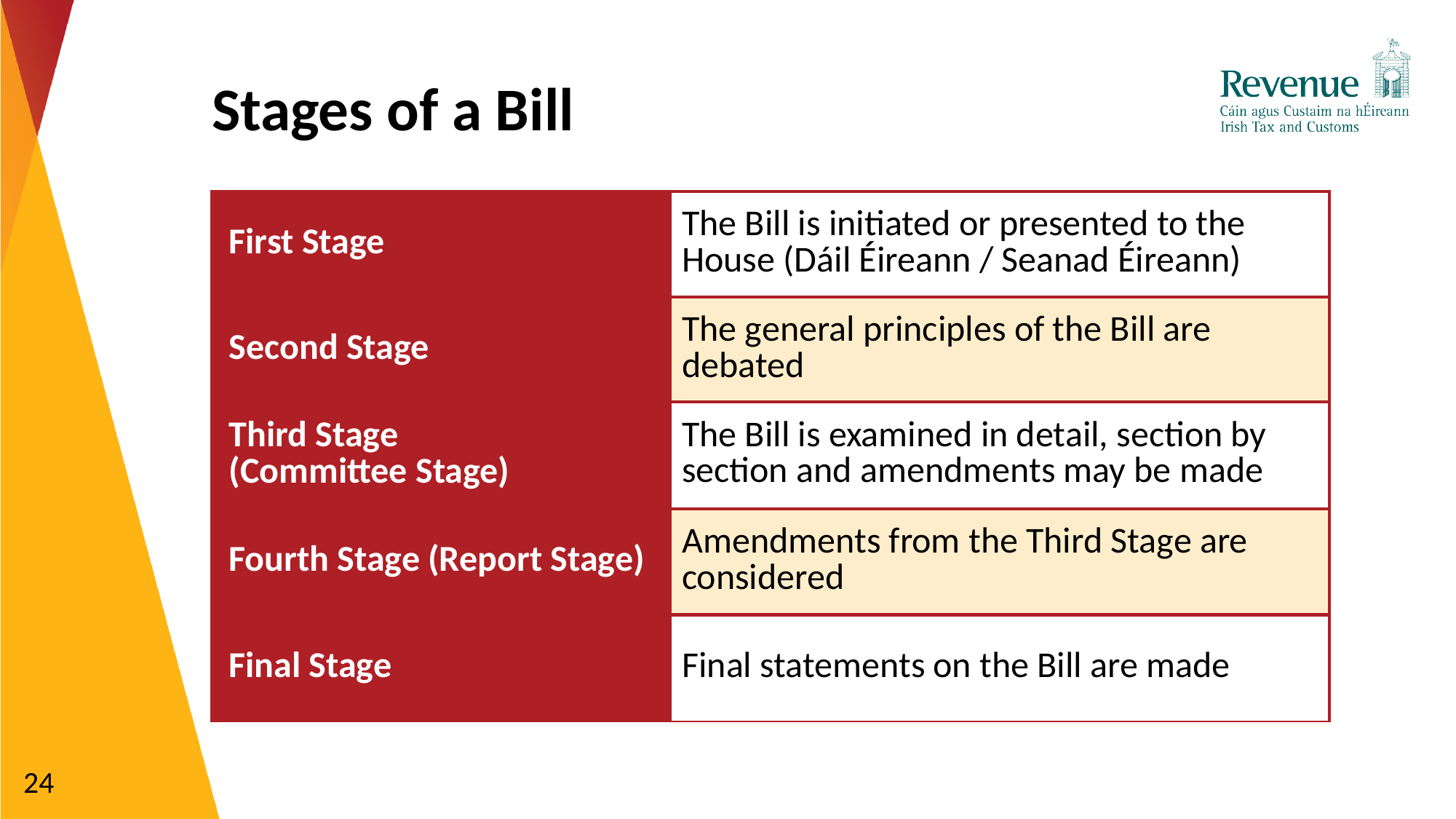

# Stages of a Bill
| First Stage | The Bill is initiated or presented to the House (Dáil Éireann / Seanad Éireann) |
| --- | --- |
| Second Stage | The general principles of the Bill are debated |
| --- | --- |
| Third Stage (Committee Stage) | The Bill is examined in detail, section by section and amendments may be made |
| --- | --- |
| Fourth Stage (Report Stage) | Amendments from the Third Stage are considered |
| --- | --- |
| Final Stage | Final statements on the Bill are made |
| --- | --- |
24